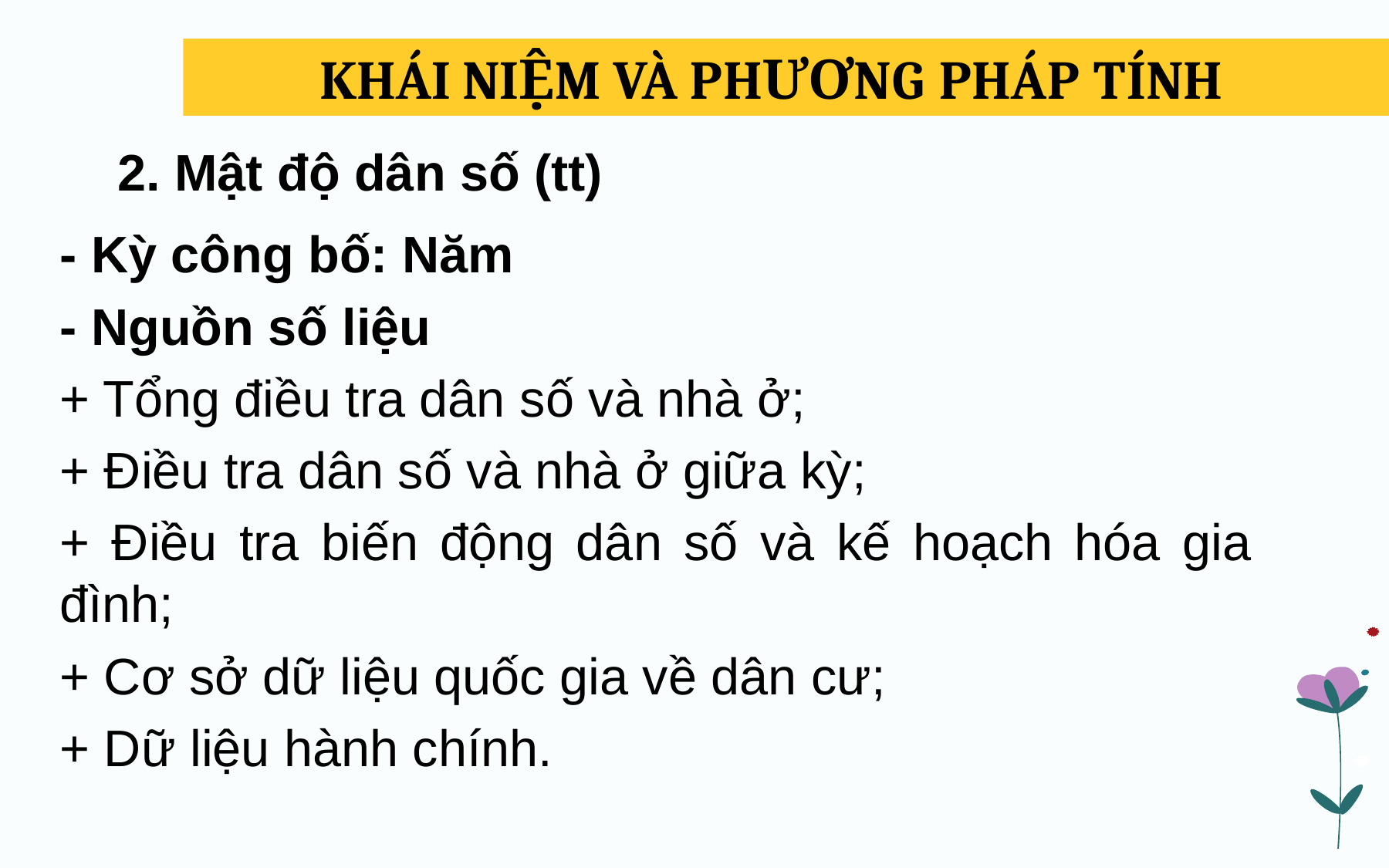

KHÁI NIỆM VÀ PHƯƠNG PHÁP TÍNH
	2. Mật độ dân số (tt)
- Kỳ công bố: Năm
- Nguồn số liệu
+ Tổng điều tra dân số và nhà ở;
+ Điều tra dân số và nhà ở giữa kỳ;
+ Điều tra biến động dân số và kế hoạch hóa gia đình;
+ Cơ sở dữ liệu quốc gia về dân cư;
+ Dữ liệu hành chính.